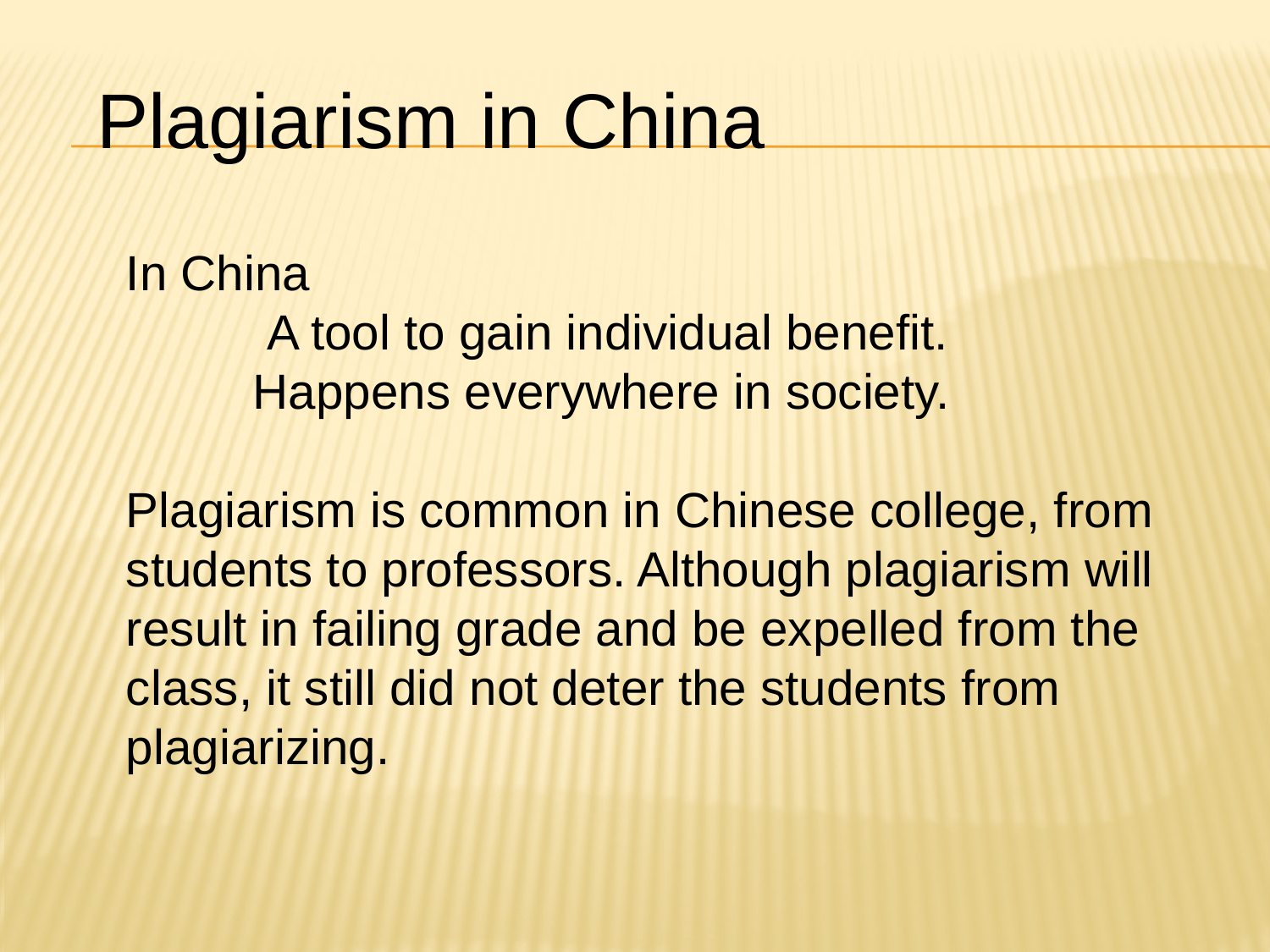

Plagiarism in China
In China
	 A tool to gain individual benefit.
 	Happens everywhere in society.

Plagiarism is common in Chinese college, from students to professors. Although plagiarism will result in failing grade and be expelled from the class, it still did not deter the students from plagiarizing.